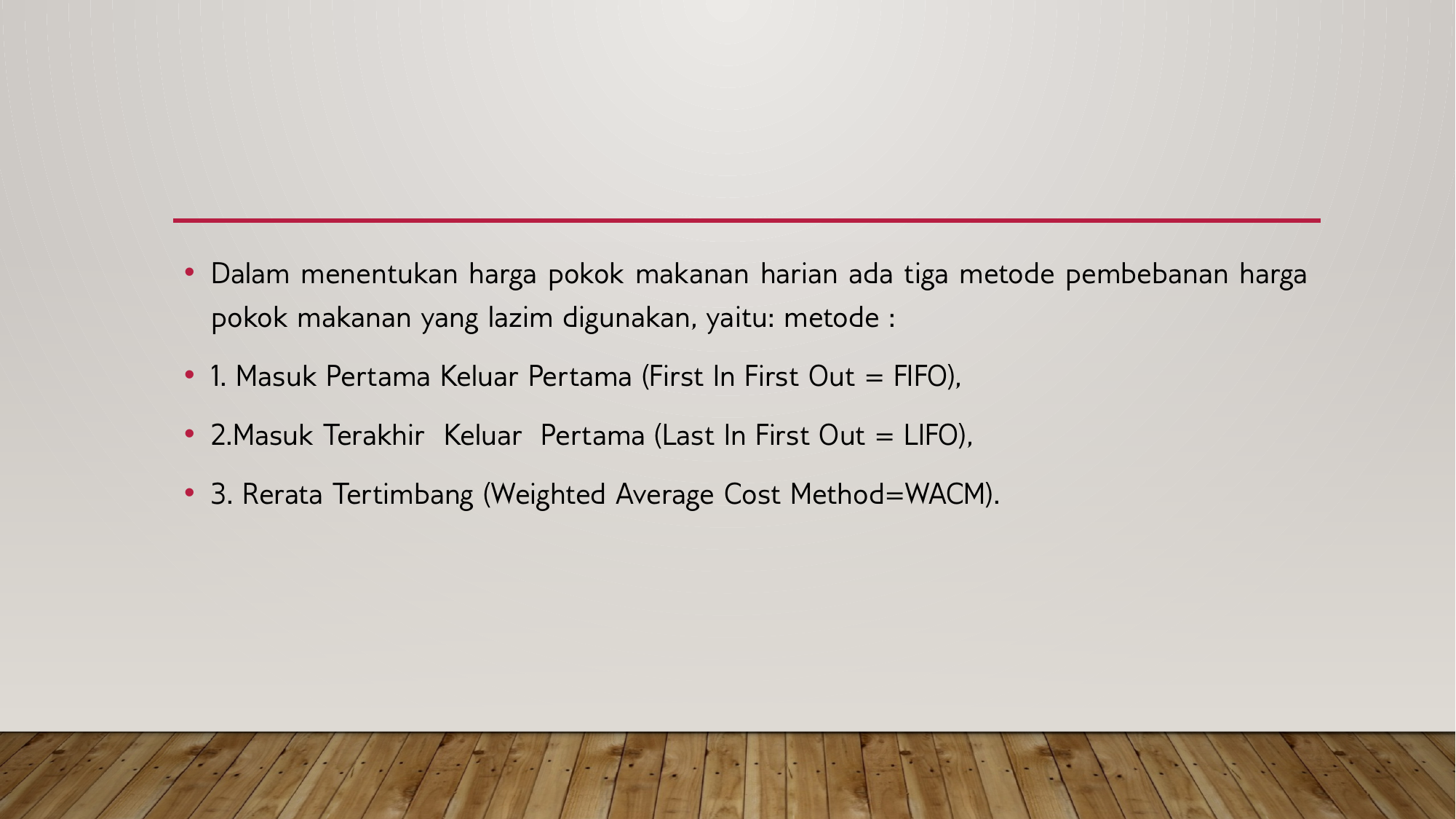

#
Dalam menentukan harga pokok makanan harian ada tiga metode pembebanan harga pokok makanan yang lazim digunakan, yaitu: metode :
1. Masuk Pertama Keluar Pertama (First In First Out = FIFO),
2.Masuk Terakhir  Keluar  Pertama (Last In First Out = LIFO),
3. Rerata Tertimbang (Weighted Average Cost Method=WACM).